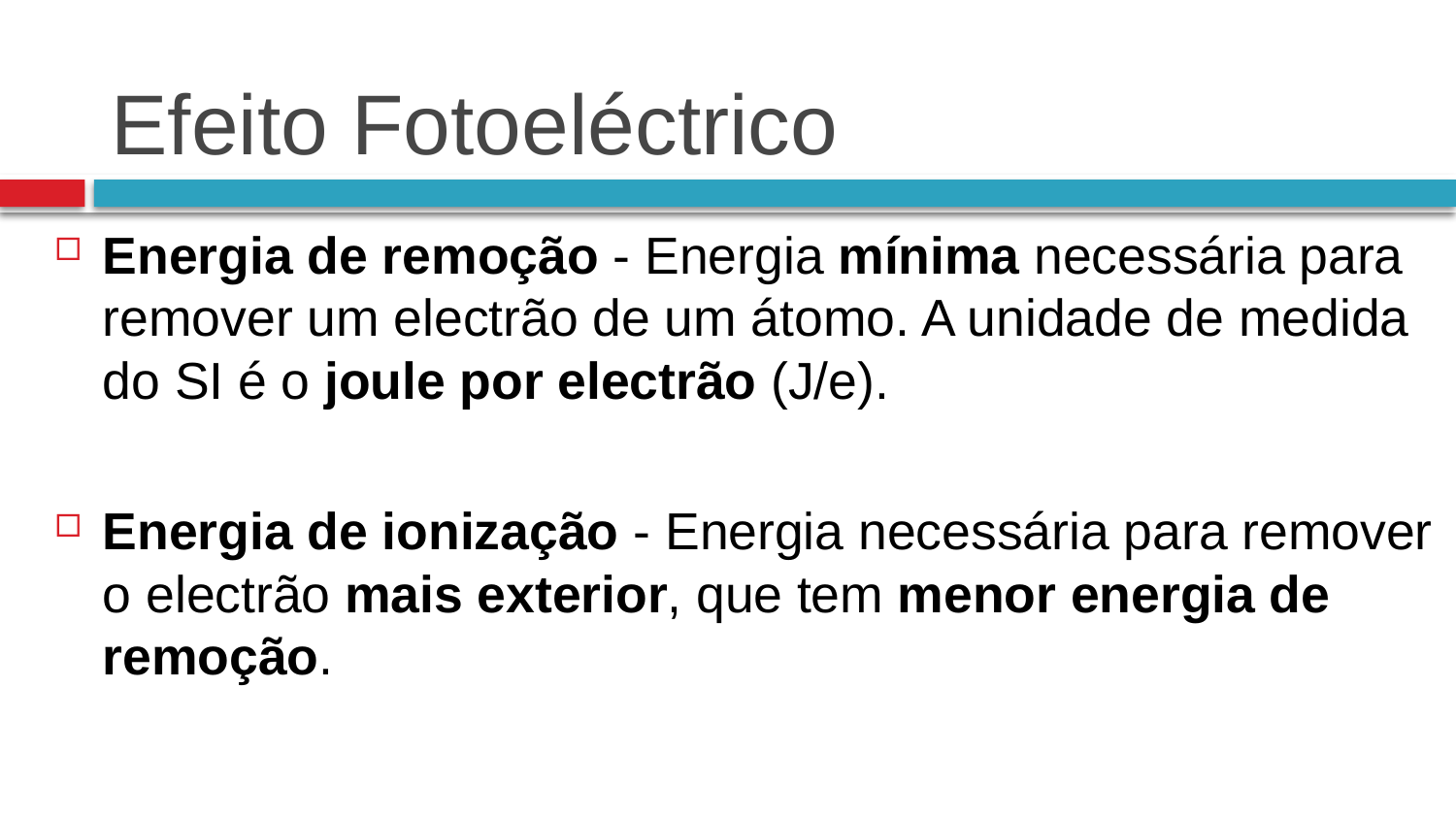

# Efeito Fotoeléctrico
Energia de remoção - Energia mínima necessária para remover um electrão de um átomo. A unidade de medida
do SI é o joule por electrão (J/e).

Energia de ionização - Energia necessária para remover o electrão mais exterior, que tem menor energia de remoção.